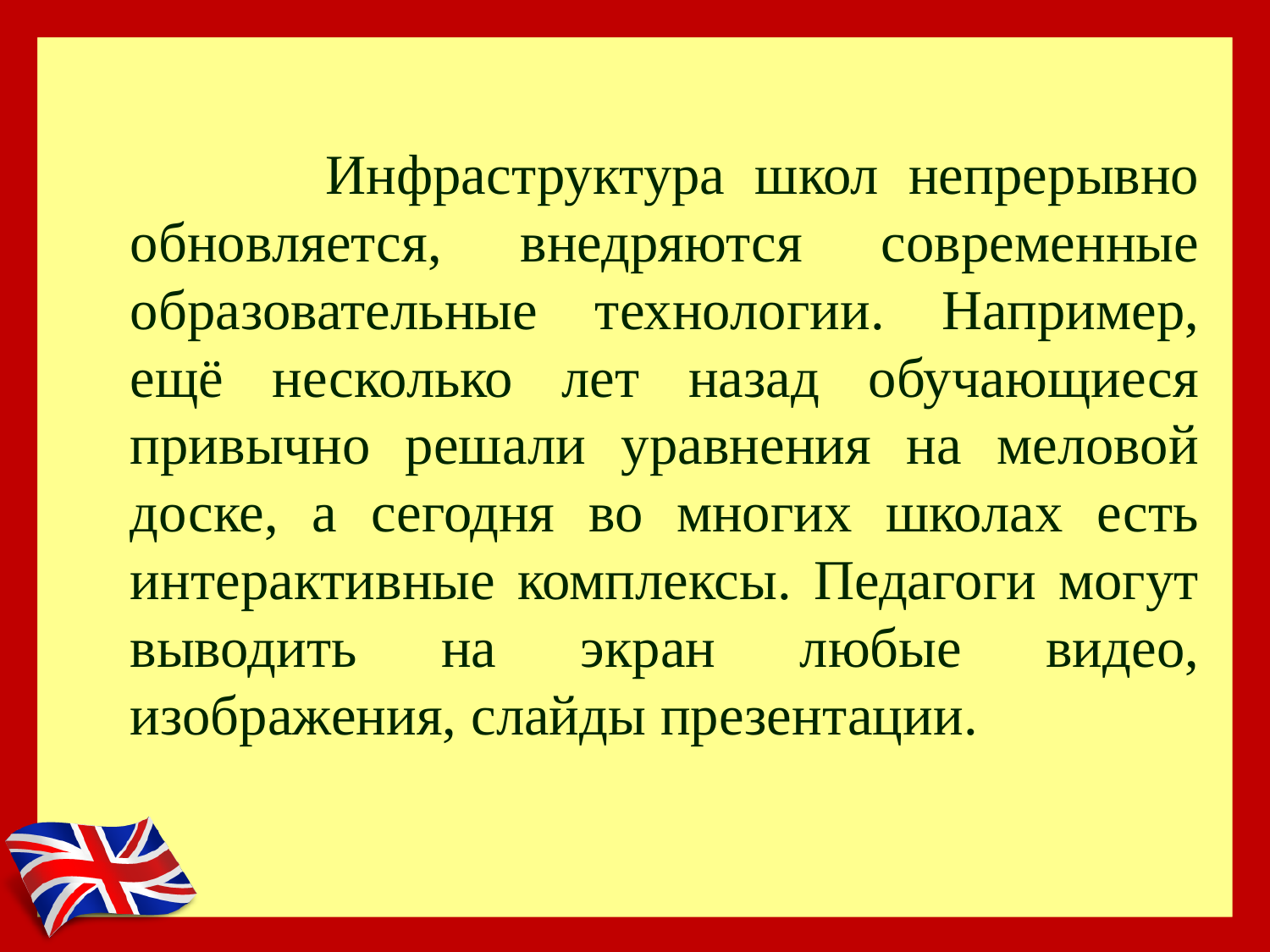

Инфраструктура школ непрерывно обновляется, внедряются современные образовательные технологии. Например, ещё несколько лет назад обучающиеся привычно решали уравнения на меловой доске, а сегодня во многих школах есть интерактивные комплексы. Педагоги могут выводить на экран любые видео, изображения, слайды презентации.